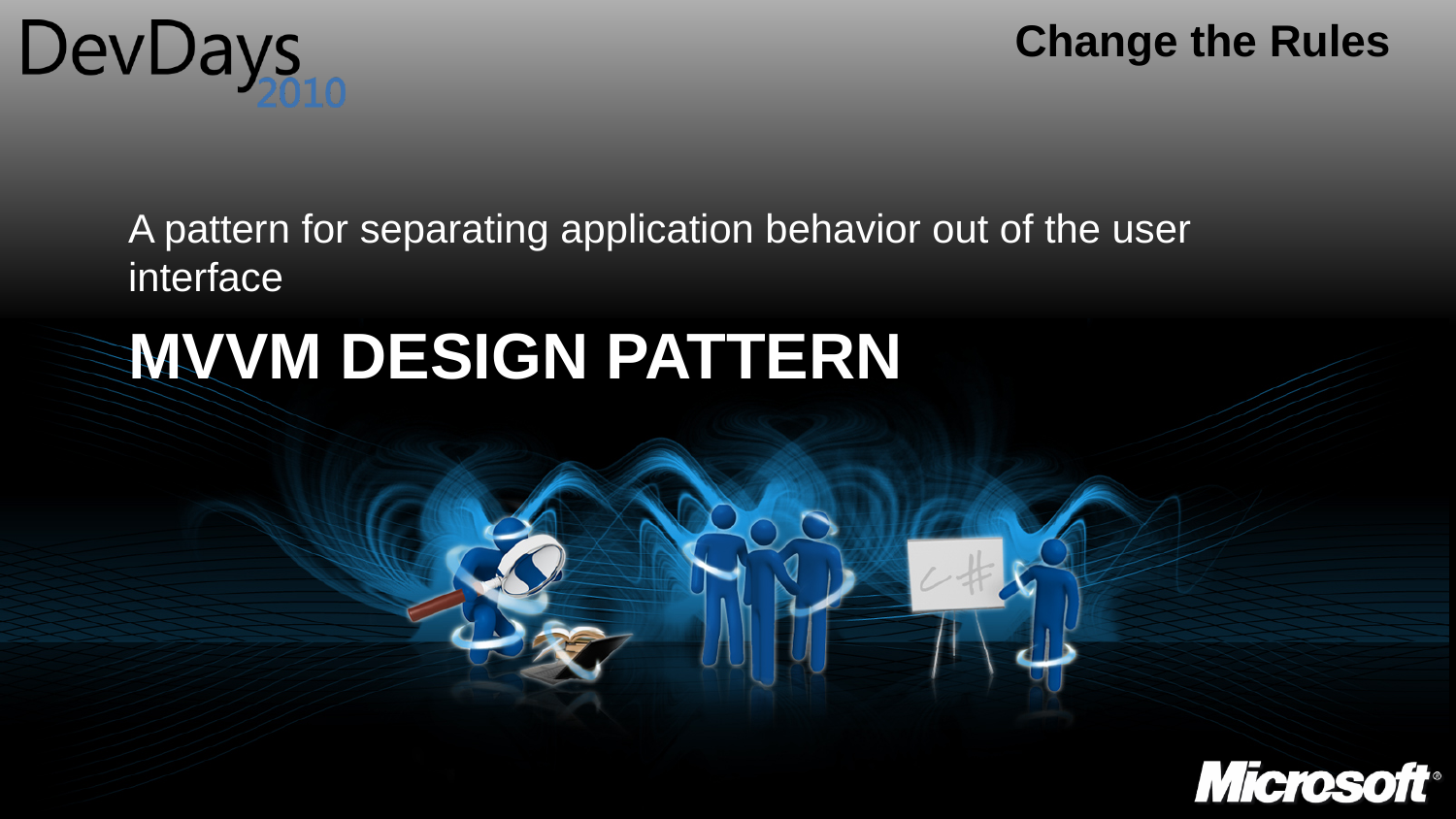

A pattern for separating application behavior out of the user interface
# MVVM Design Pattern